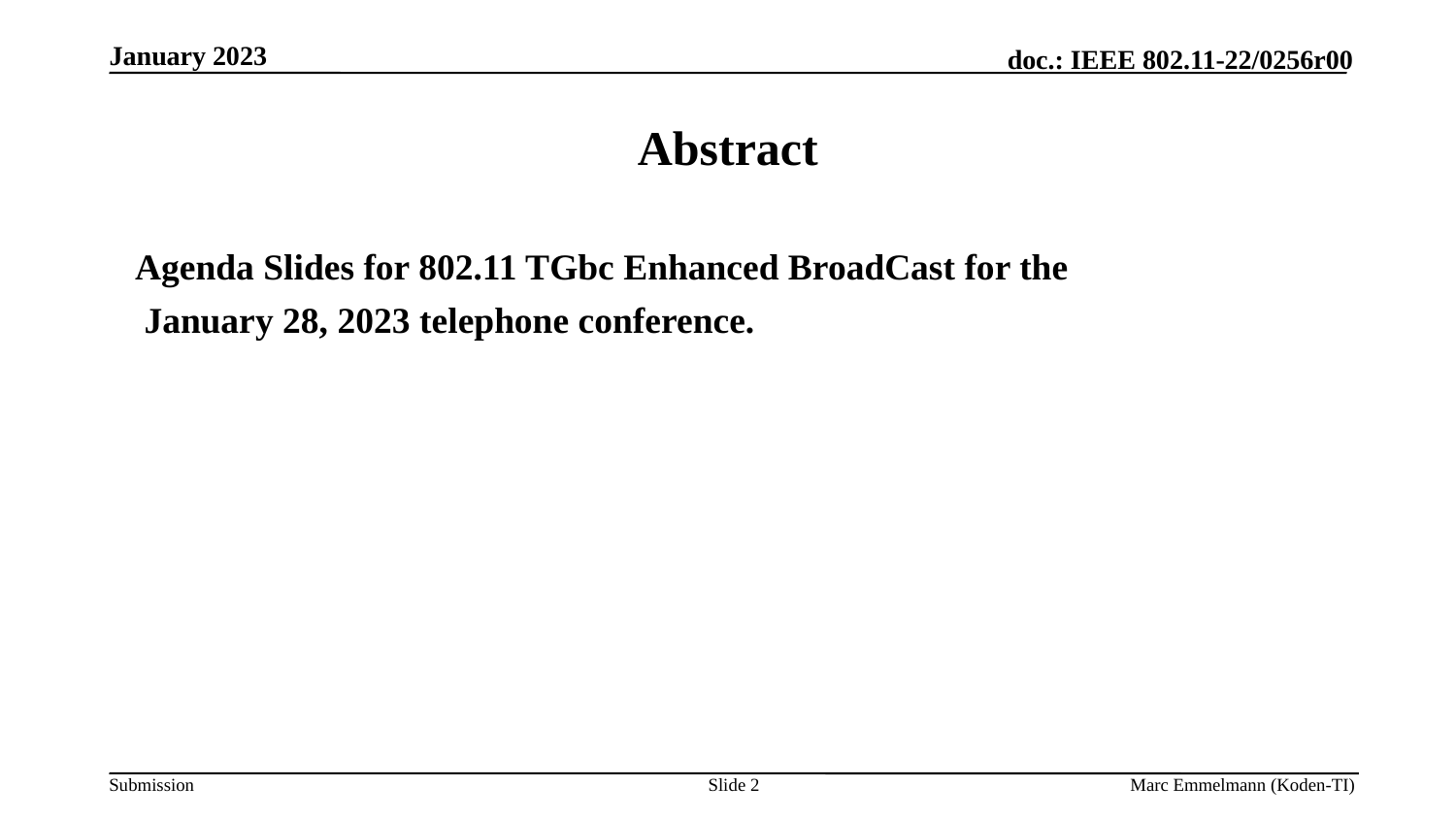

January 2023
# Abstract
Agenda Slides for 802.11 TGbc Enhanced BroadCast for the
 January 28, 2023 telephone conference.
Slide 2
Marc Emmelmann (Koden-TI)